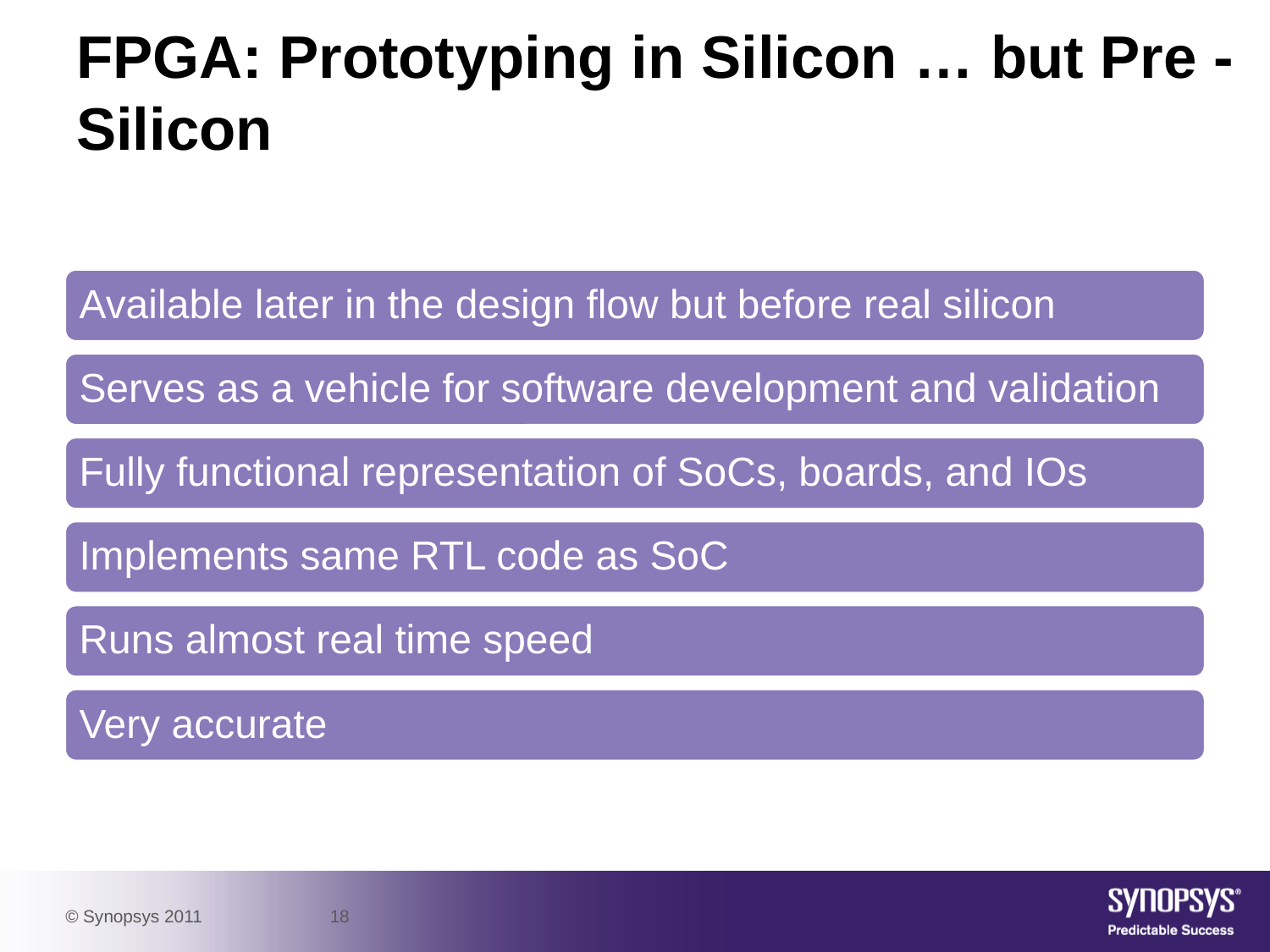

# FPGA: Prototyping in Silicon … but Pre - Silicon
Available later in the design flow but before real silicon
Serves as a vehicle for software development and validation
Fully functional representation of SoCs, boards, and IOs
Implements same RTL code as SoC
Runs almost real time speed
Very accurate